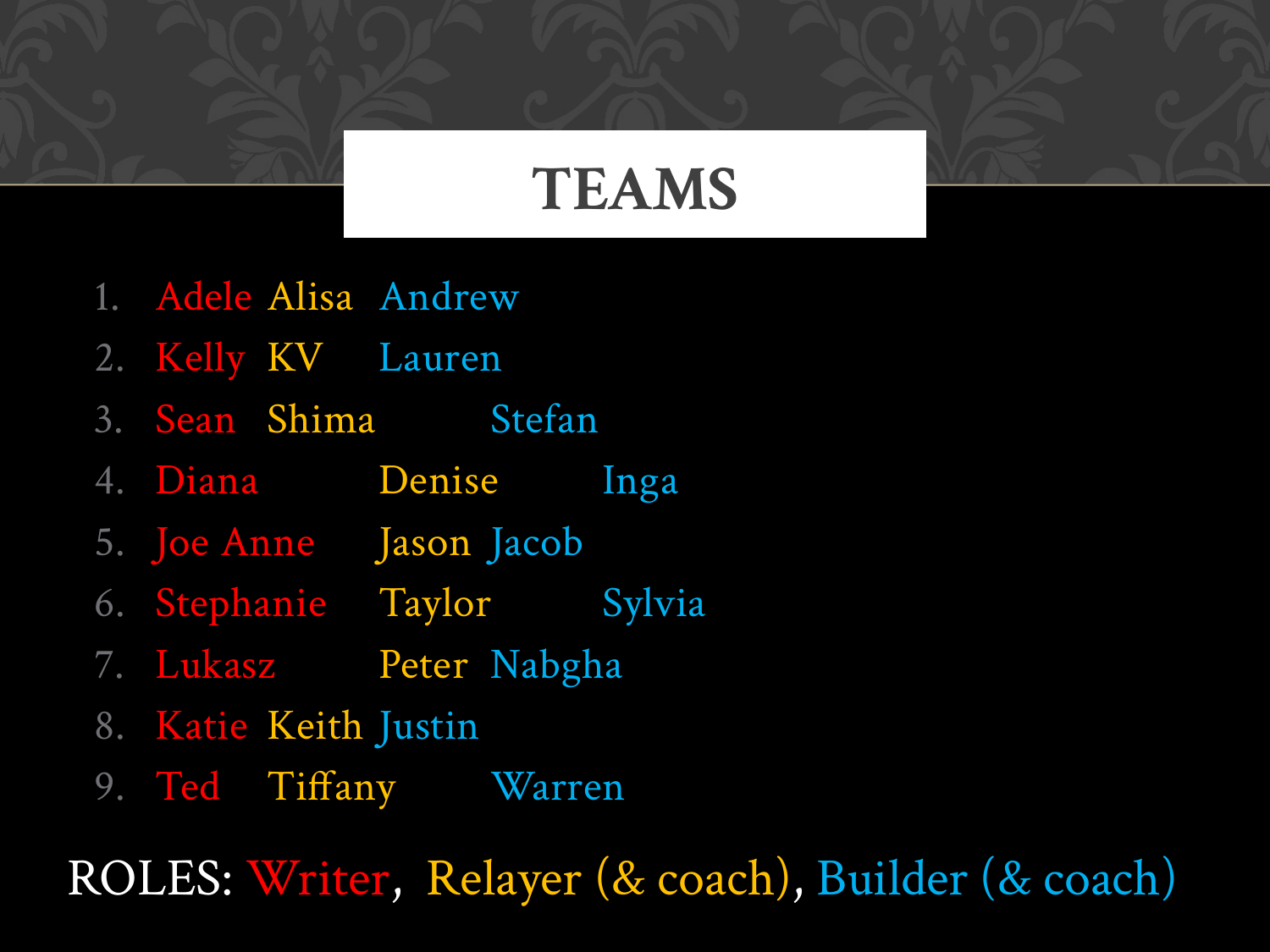

# Teams
Adele 		Alisa 			Andrew
Kelly 		KV 			Lauren
Sean 		Shima 			Stefan
Diana 		Denise 		Inga
Joe Anne 		Jason			Jacob
Stephanie 	Taylor 		Sylvia
Lukasz		Peter			Nabgha
Katie		Keith 			Justin
Ted		Tiffany		Warren
ROLES: Writer,  Relayer (& coach), Builder (& coach)